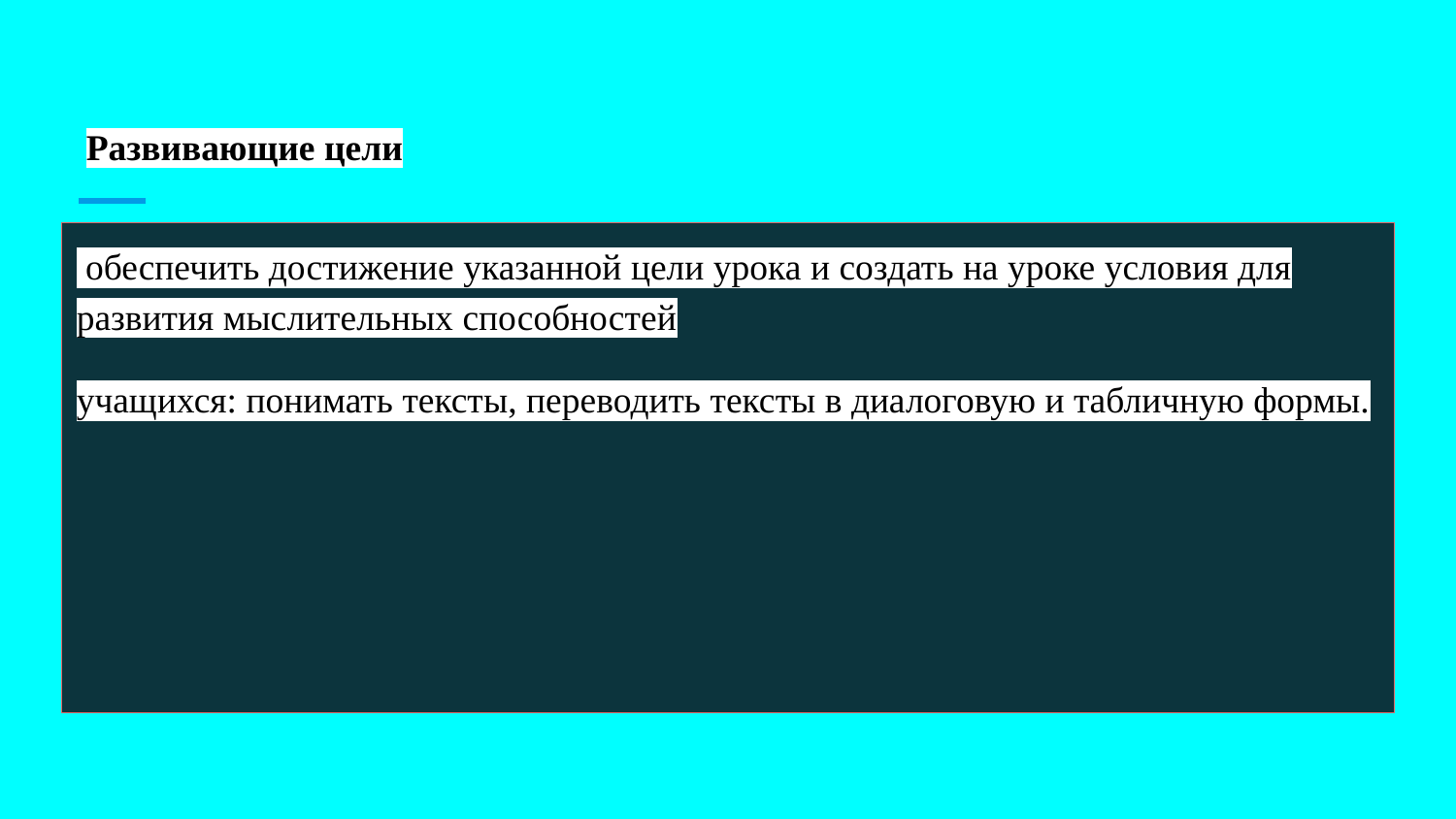

# Развивающие цели
 обеспечить достижение указанной цели урока и создать на уроке условия для развития мыслительных способностей
учащихся: понимать тексты, переводить тексты в диалоговую и табличную формы.